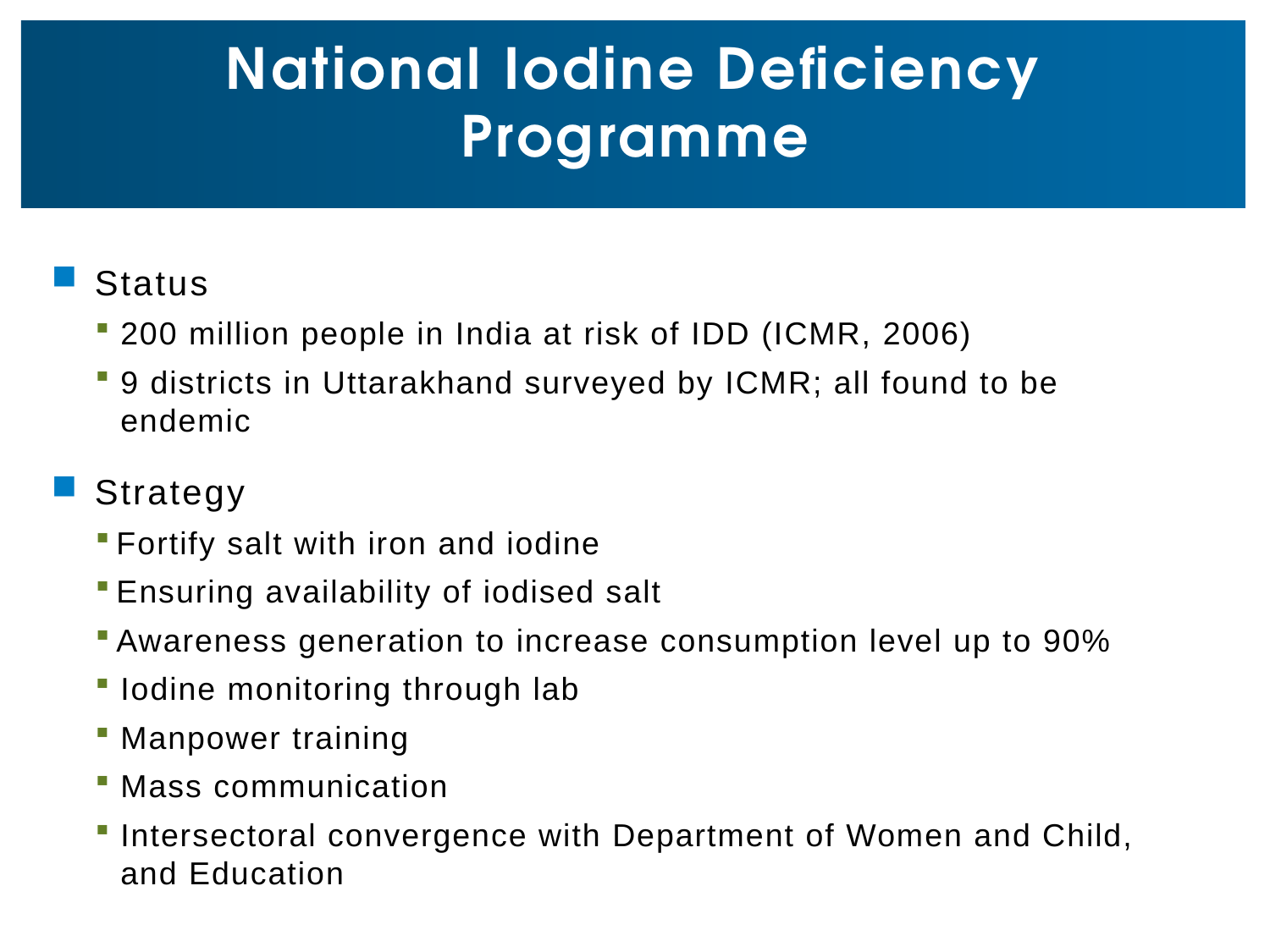

# National Iodine Deficiency Programme
 Status
200 million people in India at risk of IDD (ICMR, 2006)
9 districts in Uttarakhand surveyed by ICMR; all found to be endemic
 Strategy
Fortify salt with iron and iodine
Ensuring availability of iodised salt
Awareness generation to increase consumption level up to 90%
Iodine monitoring through lab
Manpower training
Mass communication
Intersectoral convergence with Department of Women and Child, and Education